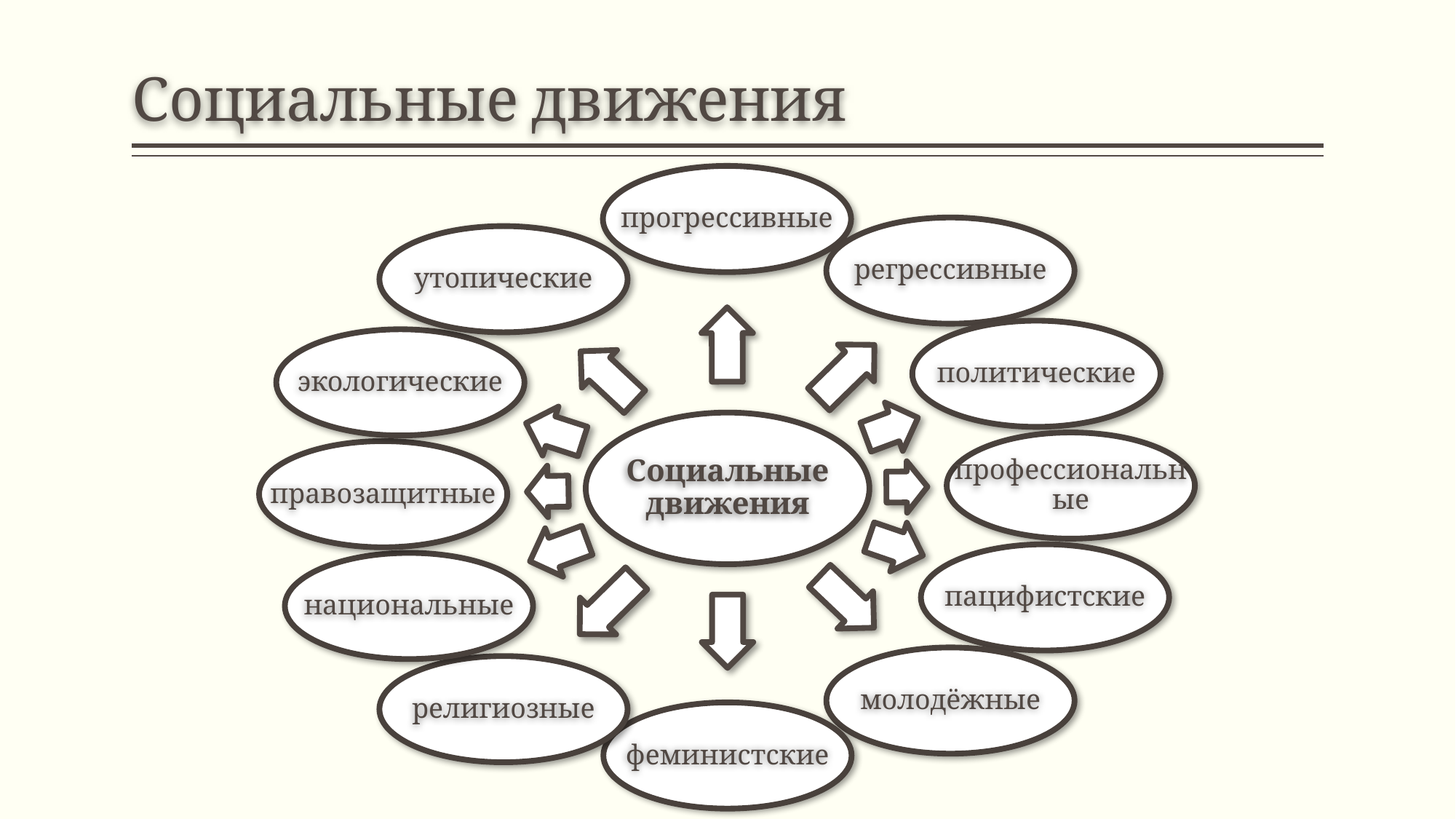

# Социальные движения

прогрессивные

регрессивные

утопические

политические

экологические

Социальные движения

профессиональные

правозащитные

пацифистские

национальные

молодёжные

религиозные

феминистские